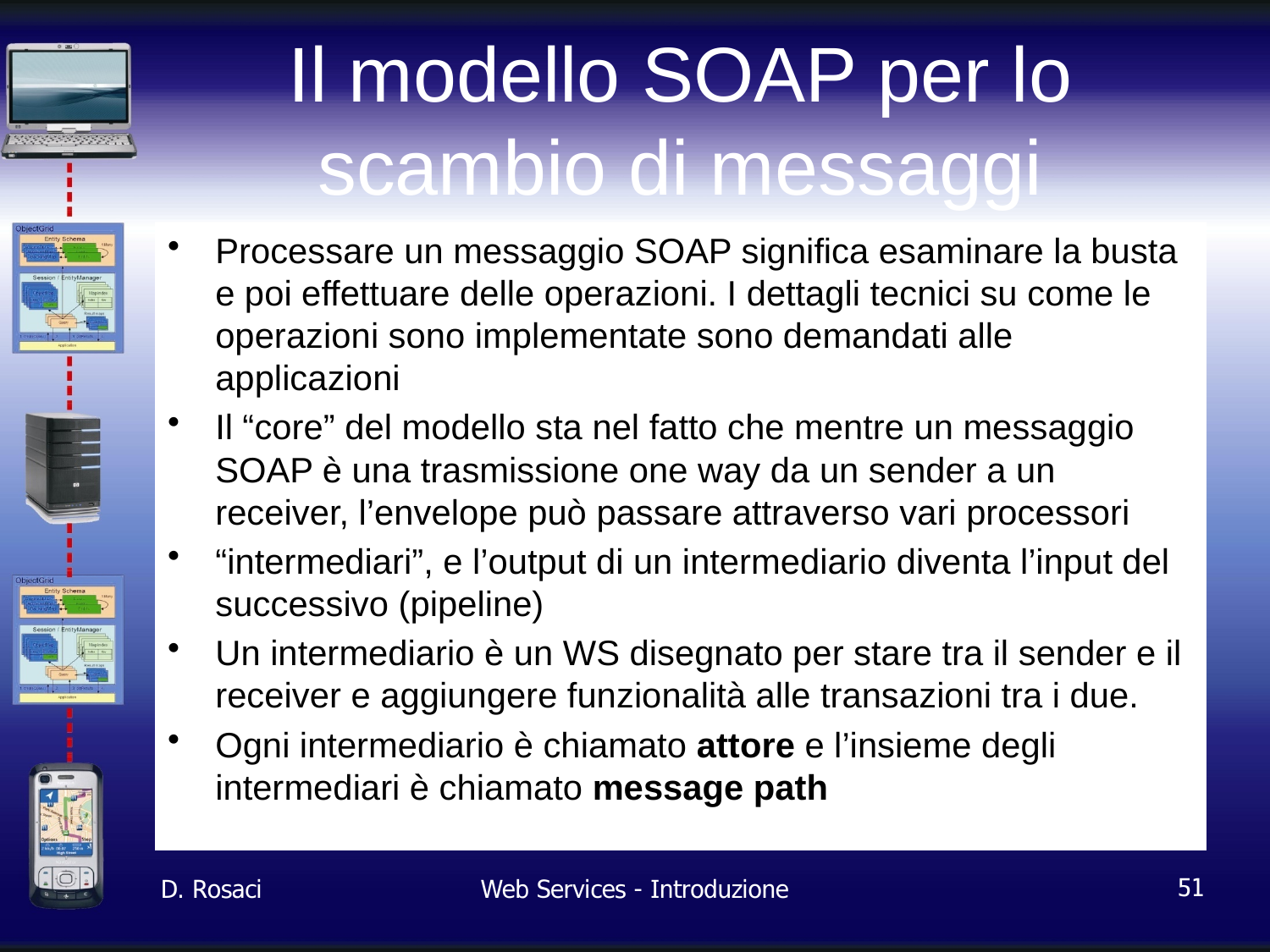

# Il modello SOAP per lo scambio di messaggi
Processare un messaggio SOAP significa esaminare la busta e poi effettuare delle operazioni. I dettagli tecnici su come le operazioni sono implementate sono demandati alle applicazioni
Il “core” del modello sta nel fatto che mentre un messaggio SOAP è una trasmissione one way da un sender a un receiver, l’envelope può passare attraverso vari processori
“intermediari”, e l’output di un intermediario diventa l’input del successivo (pipeline)
Un intermediario è un WS disegnato per stare tra il sender e il receiver e aggiungere funzionalità alle transazioni tra i due.
Ogni intermediario è chiamato attore e l’insieme degli intermediari è chiamato message path
D. Rosaci
Web Services - Introduzione